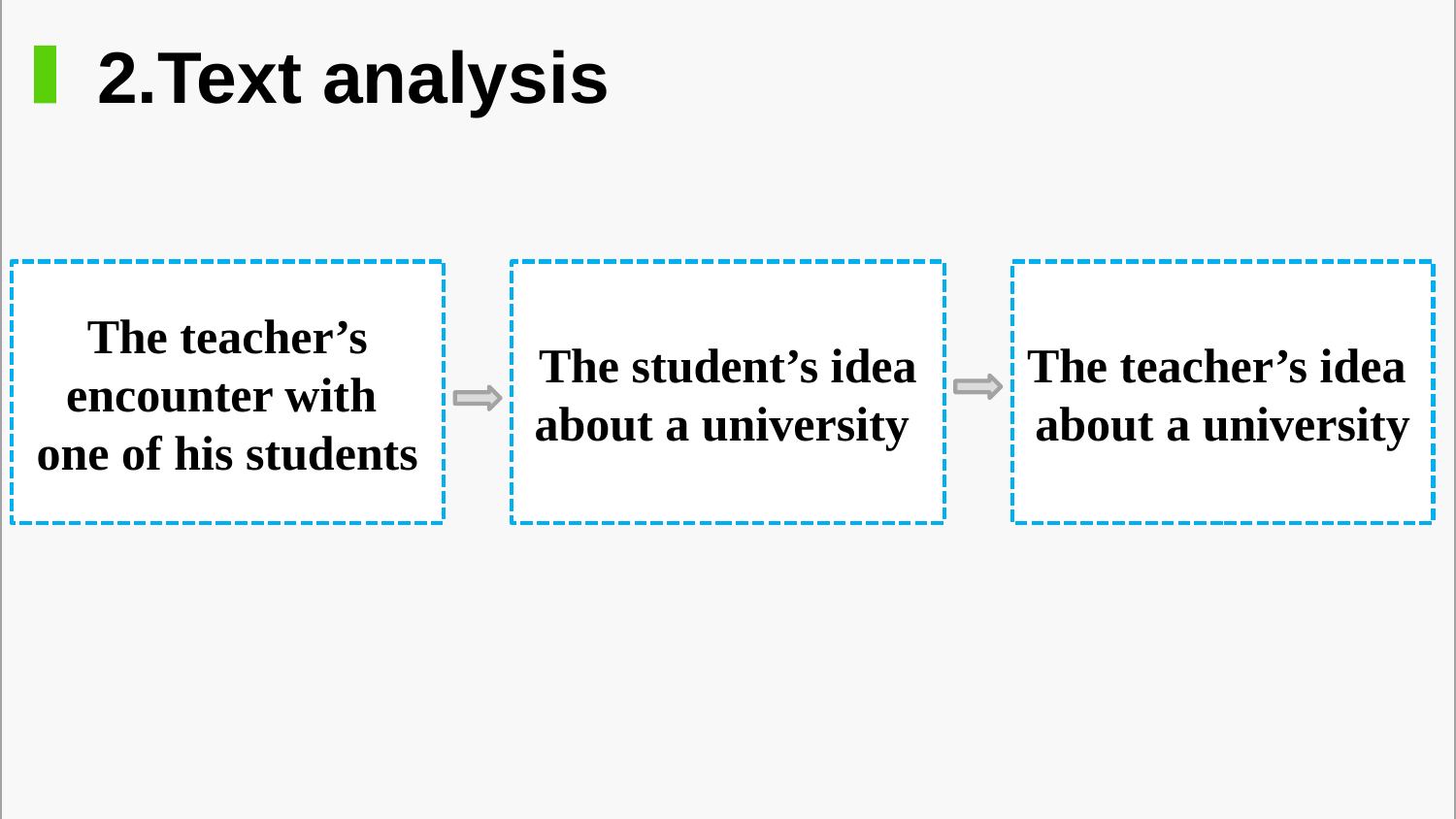

2.Text analysis

The teacher’s encounter with  one of his students
The student’s idea about a university
The teacher’s idea  about a university